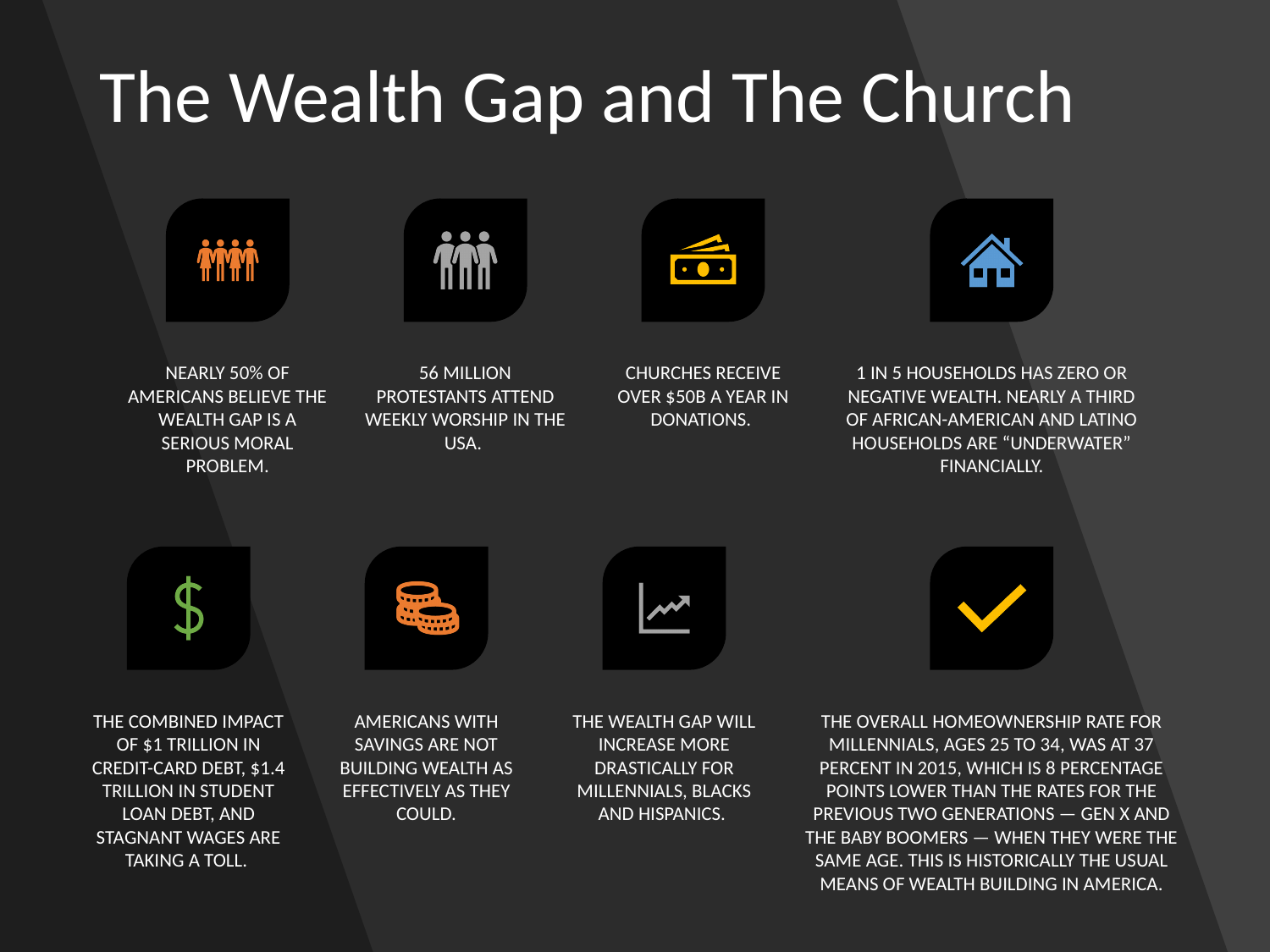

# The Wealth Gap and The Church
Nearly 50% of Americans believe the wealth gap is a serious moral problem.
56 million Protestants attend weekly worship in the USA.
Churches receive over $50b a year in donations.
1 in 5 households has zero or negative wealth. Nearly a third of African-American and Latino households are “underwater” financially.
The combined impact of $1 trillion in credit-card debt, $1.4 trillion in student loan debt, and stagnant wages are taking a toll.
Americans with savings are not building wealth as effectively as they could.
The wealth gap will increase more drastically for millennials, blacks and Hispanics.
The overall homeownership rate for millennials, ages 25 to 34, was at 37 percent in 2015, which is 8 percentage points lower than the rates for the previous two generations — Gen X and the Baby Boomers — when they were the same age. This is historically the usual means of wealth building in America.